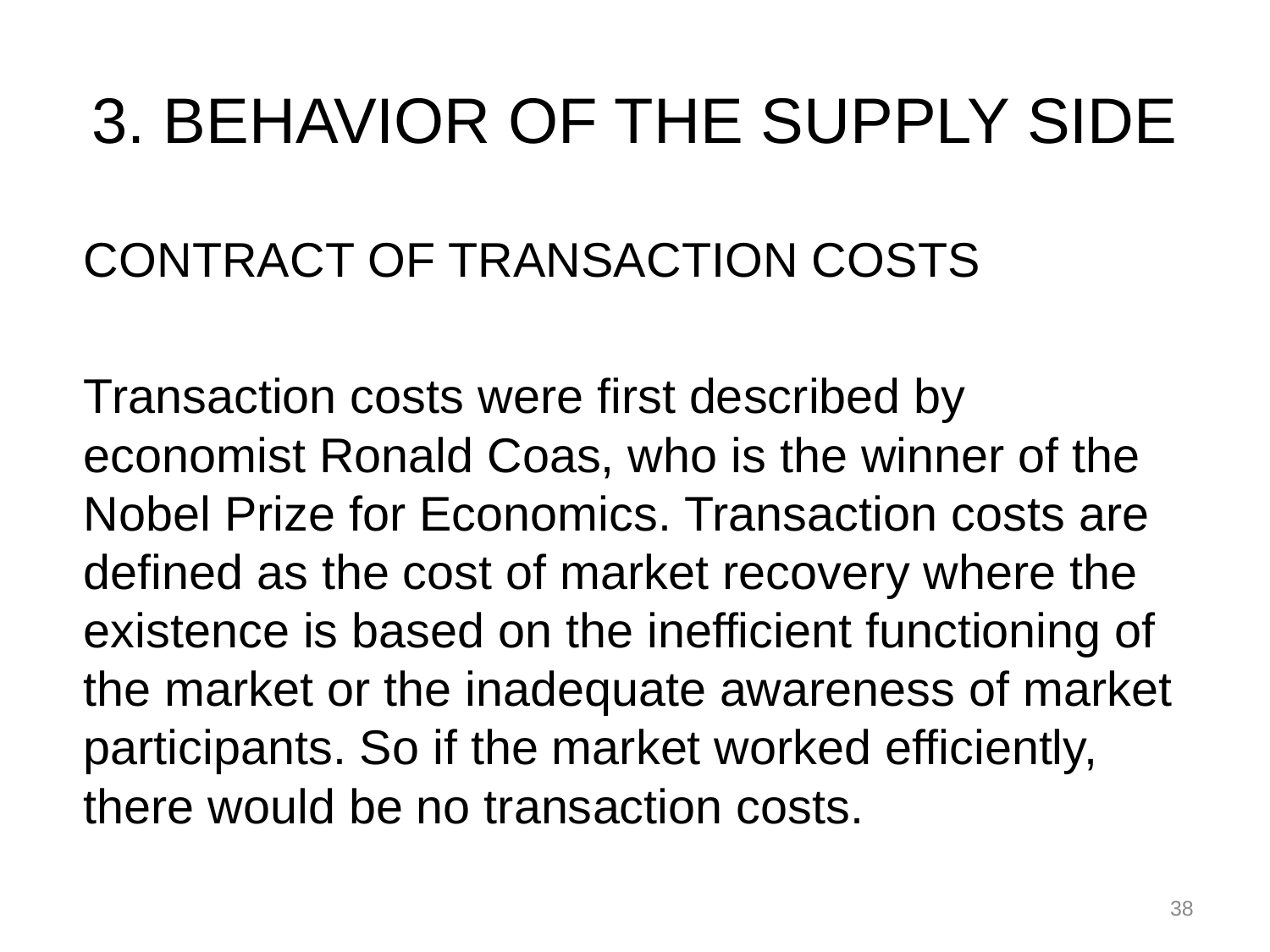

# 3. BEHAVIOR OF THE SUPPLY SIDE
CONTRACT OF TRANSACTION COSTS

Transaction costs were first described by economist Ronald Coas, who is the winner of the Nobel Prize for Economics. Transaction costs are defined as the cost of market recovery where the existence is based on the inefficient functioning of the market or the inadequate awareness of market participants. So if the market worked efficiently, there would be no transaction costs.
38